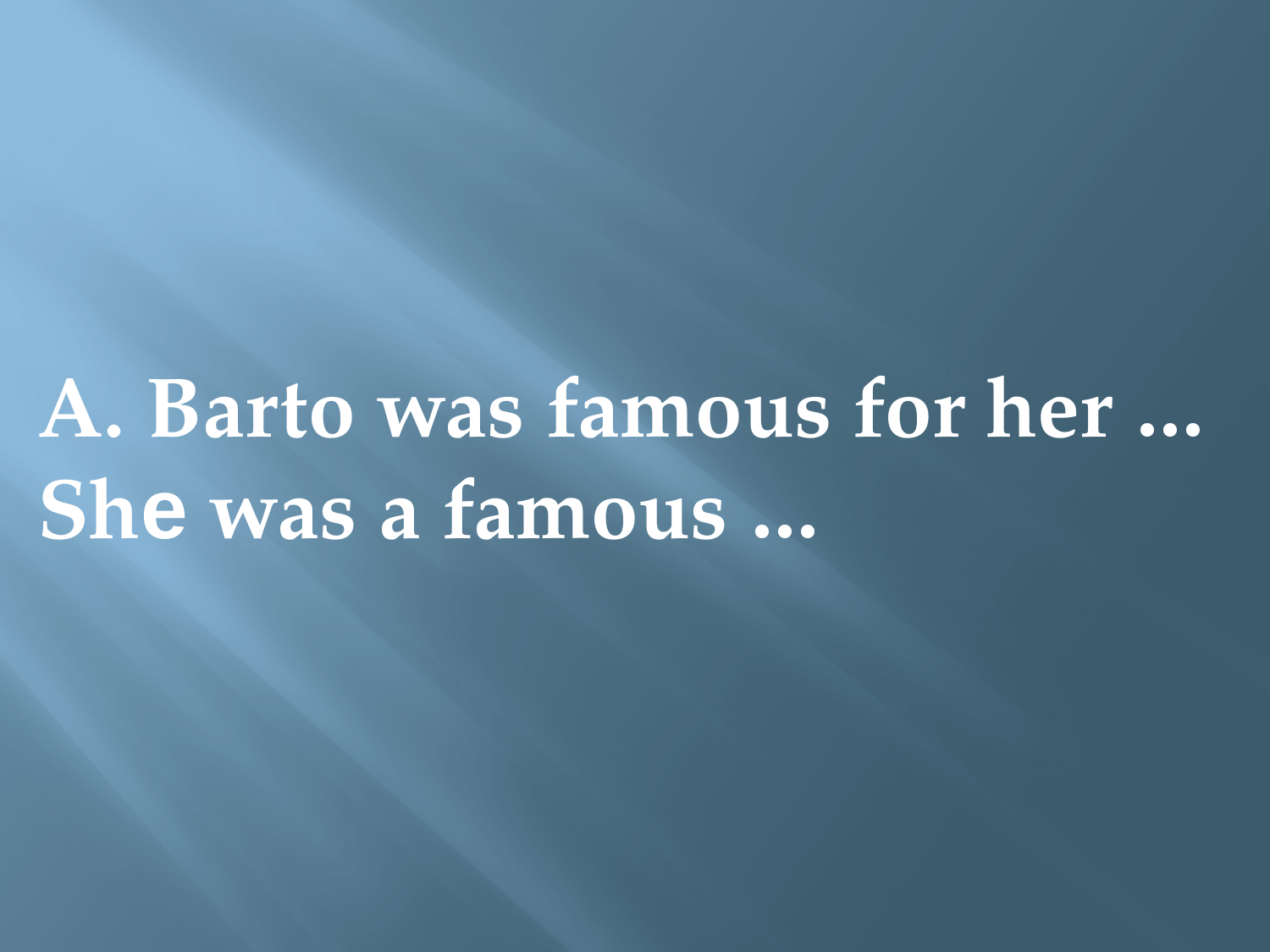

# A. Barto was famous for her … Shе was a famous …